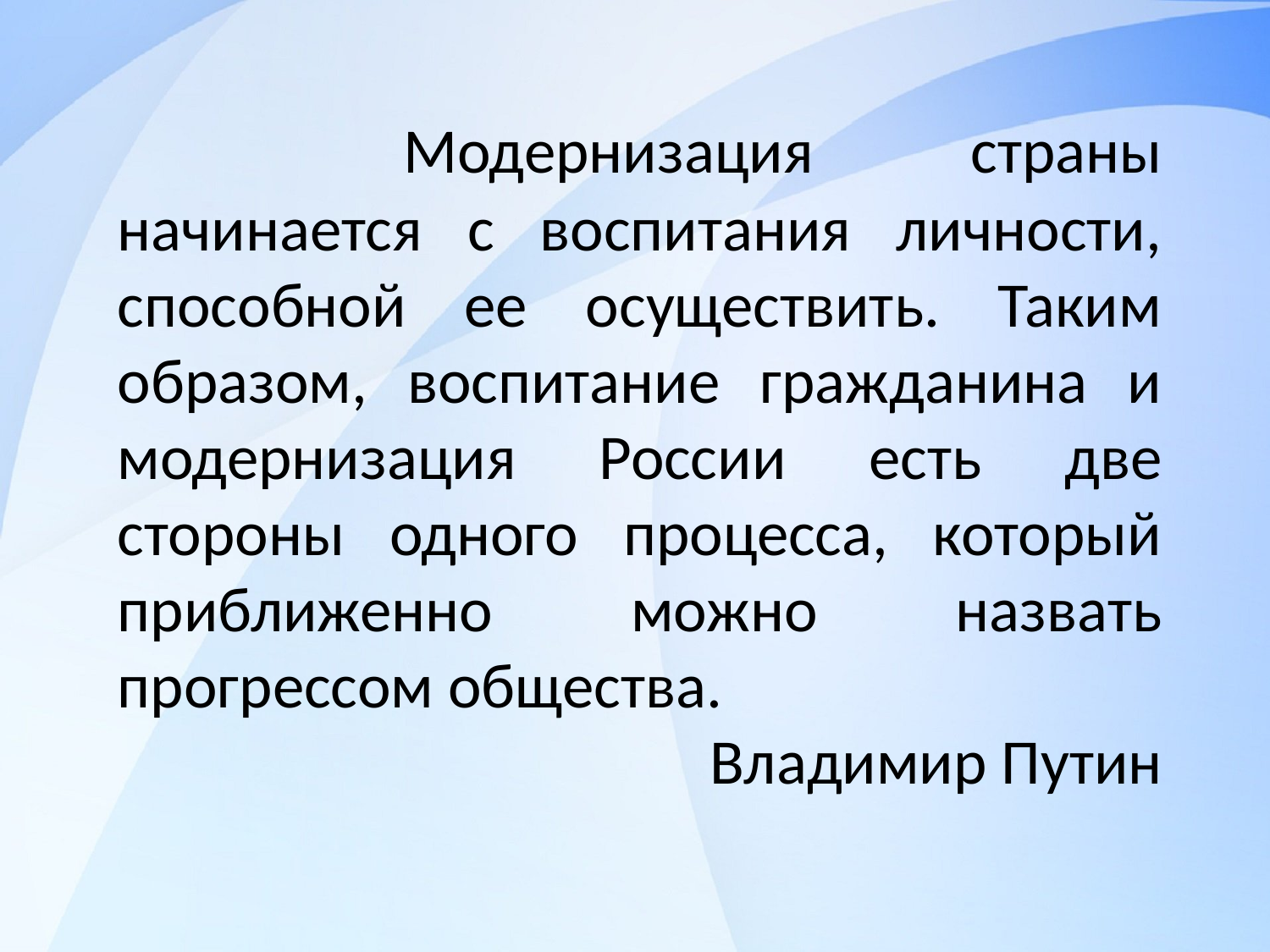

Модернизация страны начинается с воспитания личности, способной ее осуществить. Таким образом, воспитание гражданина и модернизация России есть две стороны одного процесса, который приближенно можно назвать прогрессом общества.
Владимир Путин